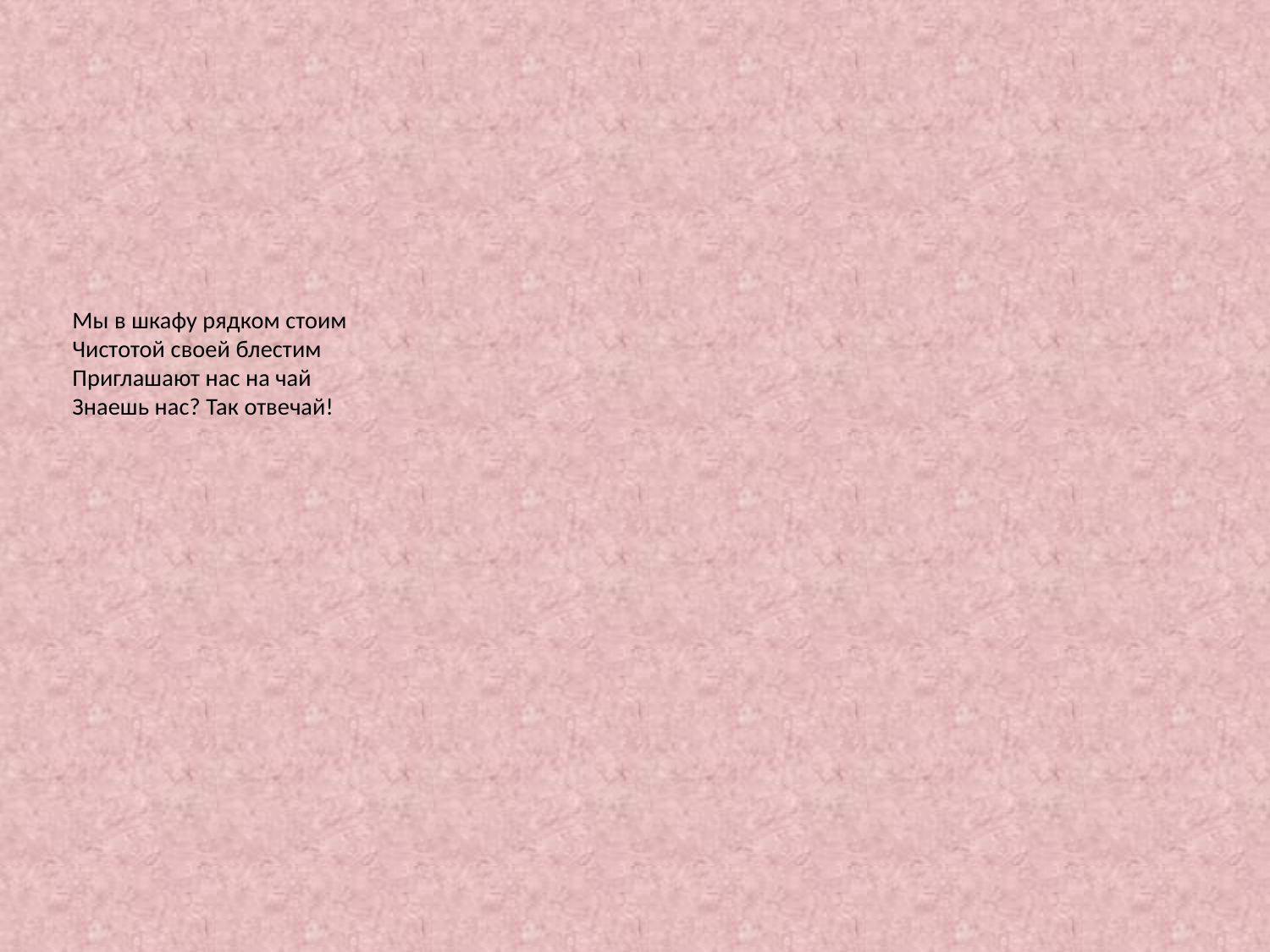

# Мы в шкафу рядком стоим Чистотой своей блестим Приглашают нас на чай Знаешь нас? Так отвечай!